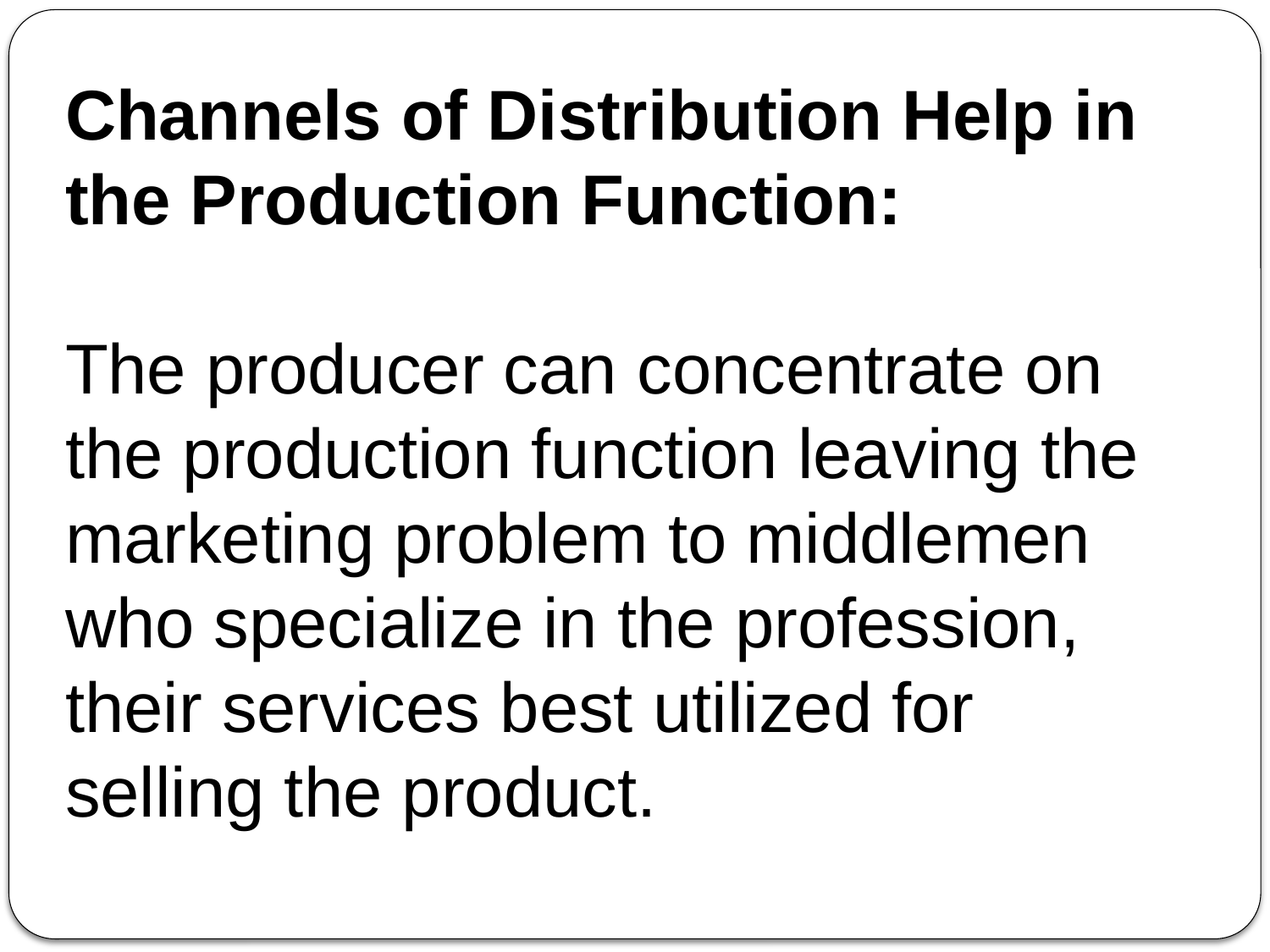

Channels of Distribution Help in the Production Function:

The producer can concentrate on the production function leaving the marketing problem to middlemen who specialize in the profession, their services best utilized for selling the product.